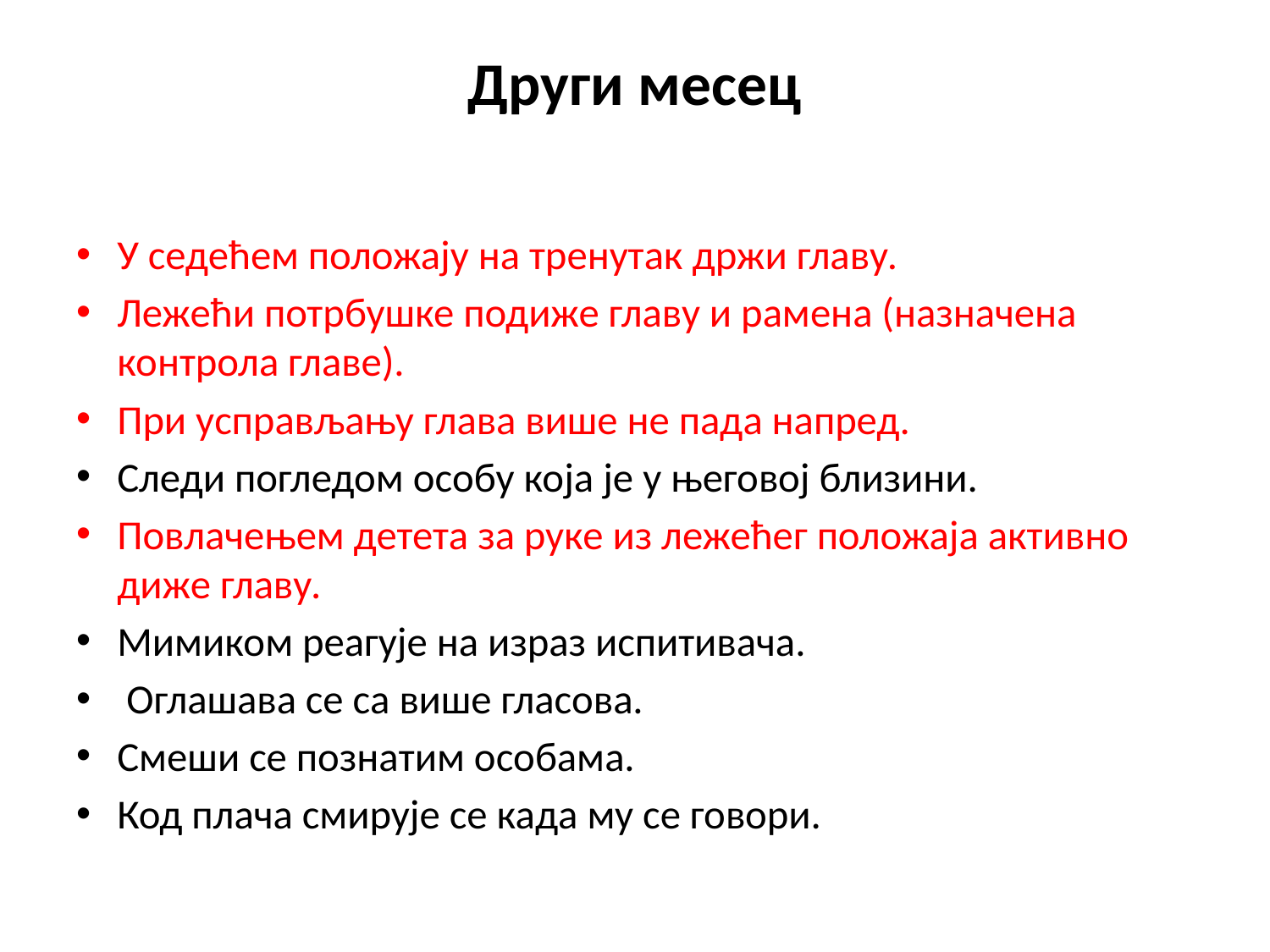

# Други месец
У седећем положају на тренутак држи главу.
Лежећи потрбушке подиже главу и рамена (назначена контрола главе).
При усправљању глава више не пада напред.
Следи погледом особу која је у његовој близини.
Повлачењем детета за руке из лежећег положаја активно диже главу.
Мимиком реагује на израз испитивача.
 Оглашава се са више гласова.
Смеши се познатим особама.
Код плача смирује се када му се говори.